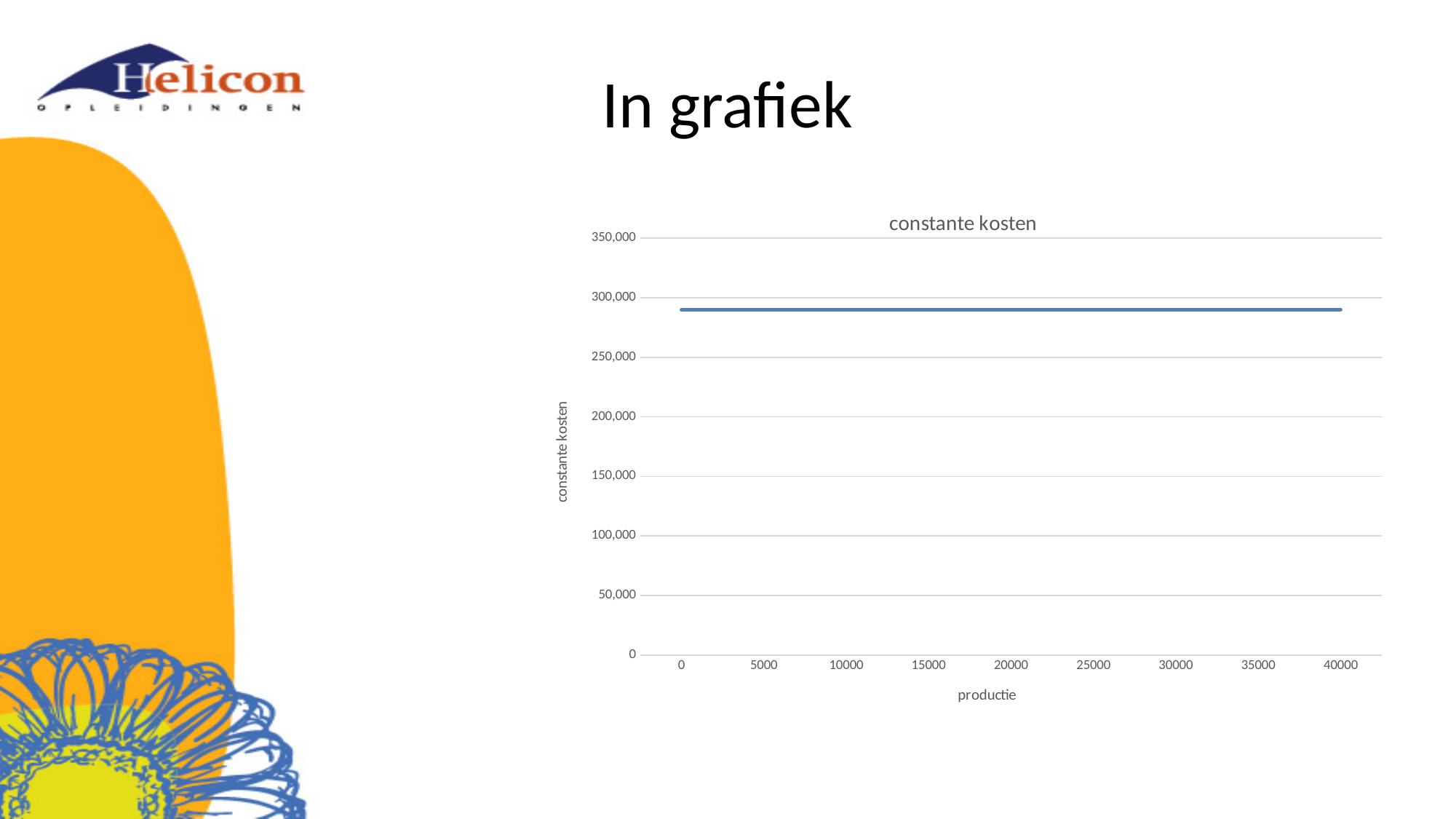

# In grafiek

### Chart: constante kosten

| Category |  |
|---|---|
| 0 | 290000.0 |
| 5000 | 290000.0 |
| 10000 | 290000.0 |
| 15000 | 290000.0 |
| 20000 | 290000.0 |
| 25000 | 290000.0 |
| 30000 | 290000.0 |
| 35000 | 290000.0 |
| 40000 | 290000.0 |